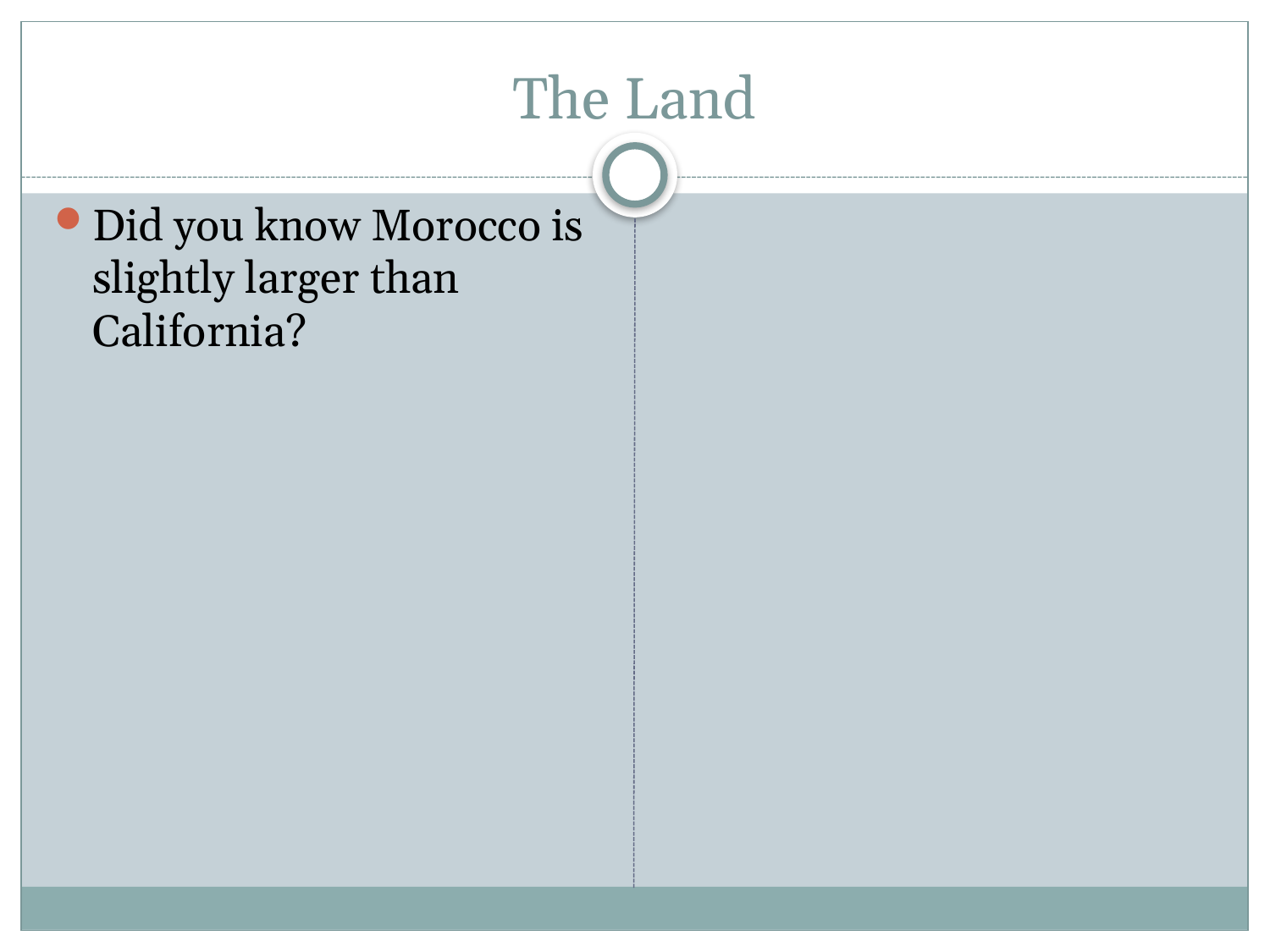

# The Land
Did you know Morocco is slightly larger than California?